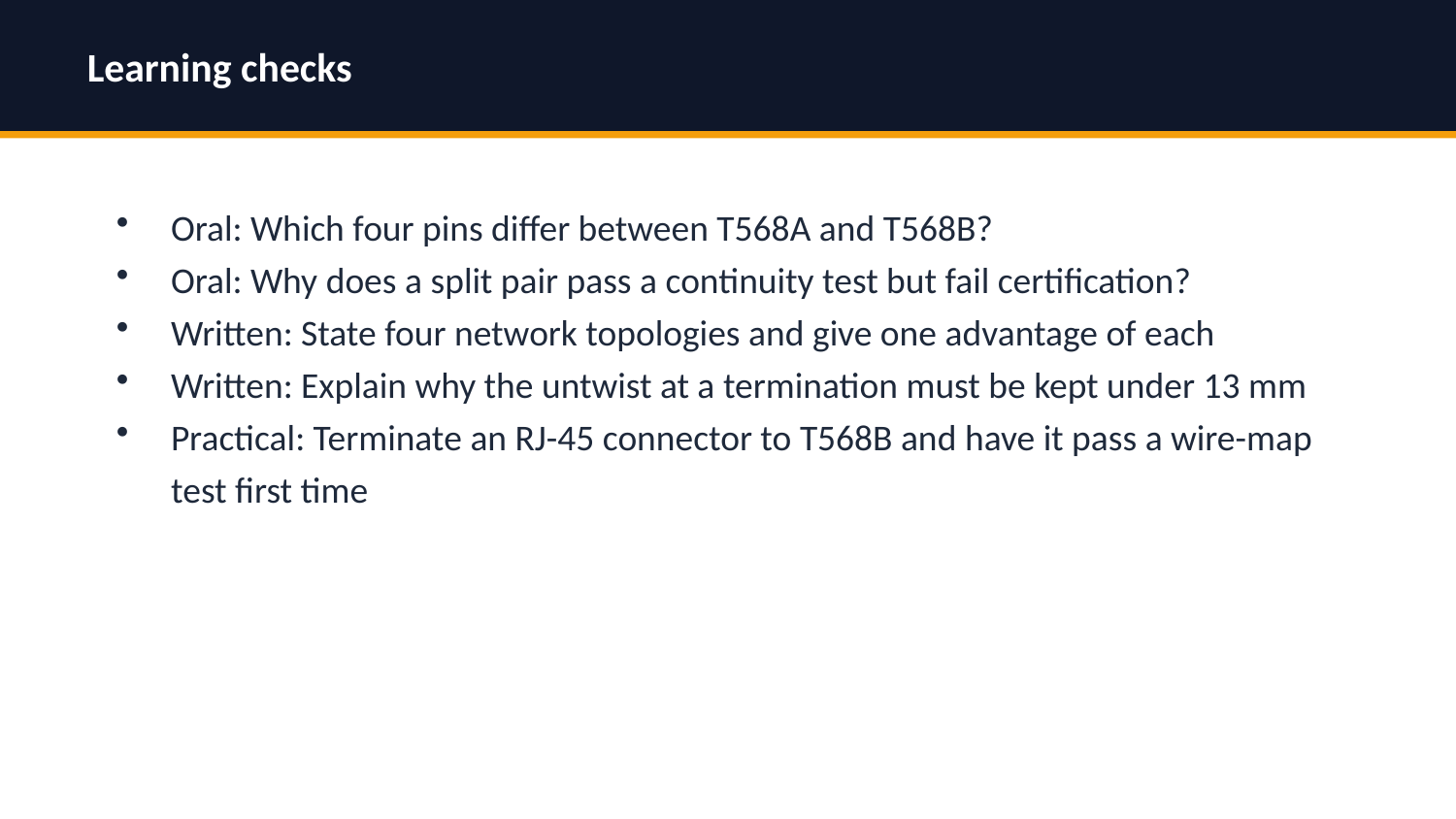

Learning checks

Oral: Which four pins differ between T568A and T568B?
Oral: Why does a split pair pass a continuity test but fail certification?
Written: State four network topologies and give one advantage of each
Written: Explain why the untwist at a termination must be kept under 13 mm
Practical: Terminate an RJ-45 connector to T568B and have it pass a wire-map test first time